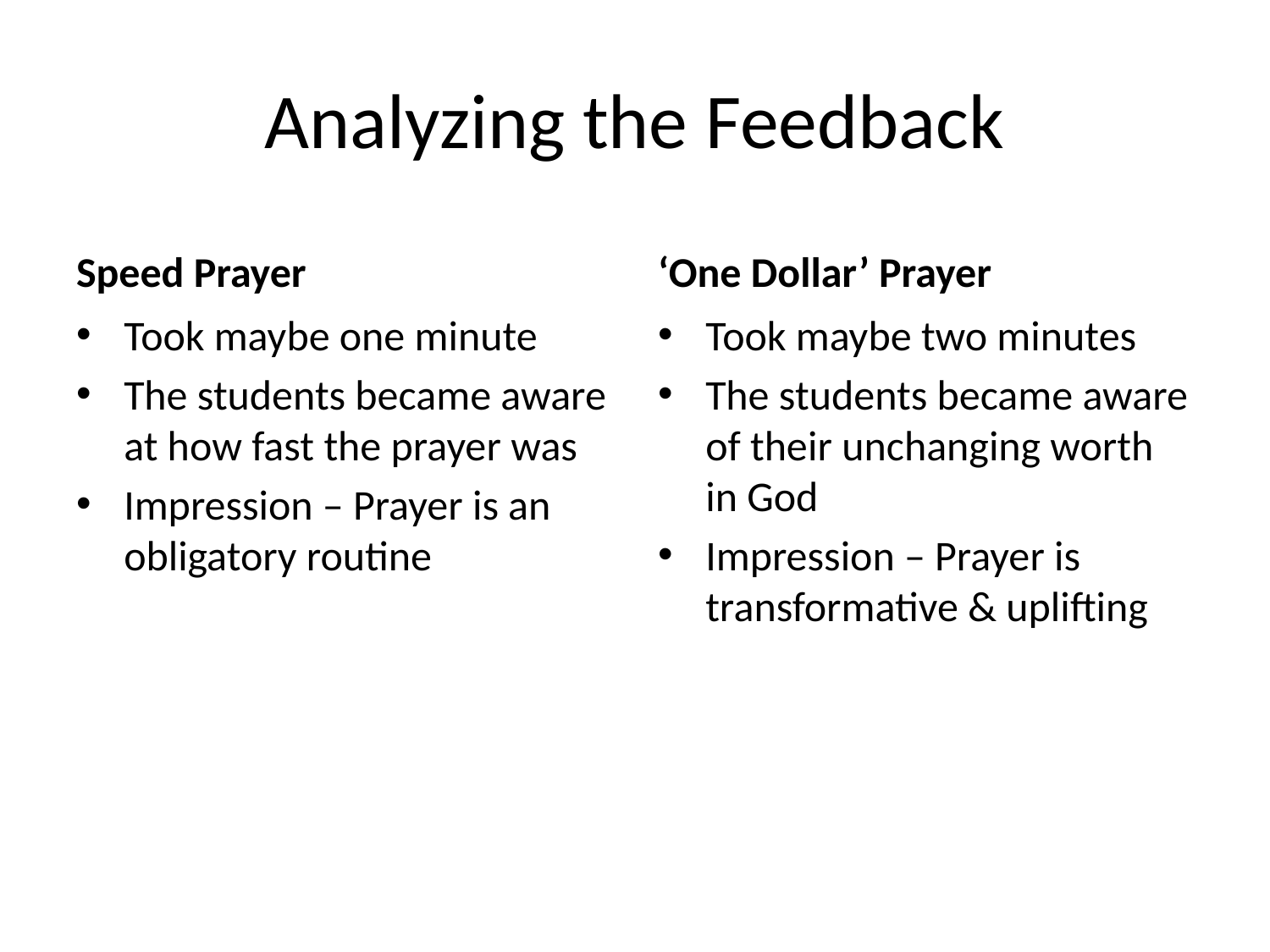

# Analyzing the Feedback
Speed Prayer
‘One Dollar’ Prayer
Took maybe one minute
The students became aware at how fast the prayer was
Impression – Prayer is an obligatory routine

Took maybe two minutes
The students became aware of their unchanging worth in God
Impression – Prayer is transformative & uplifting